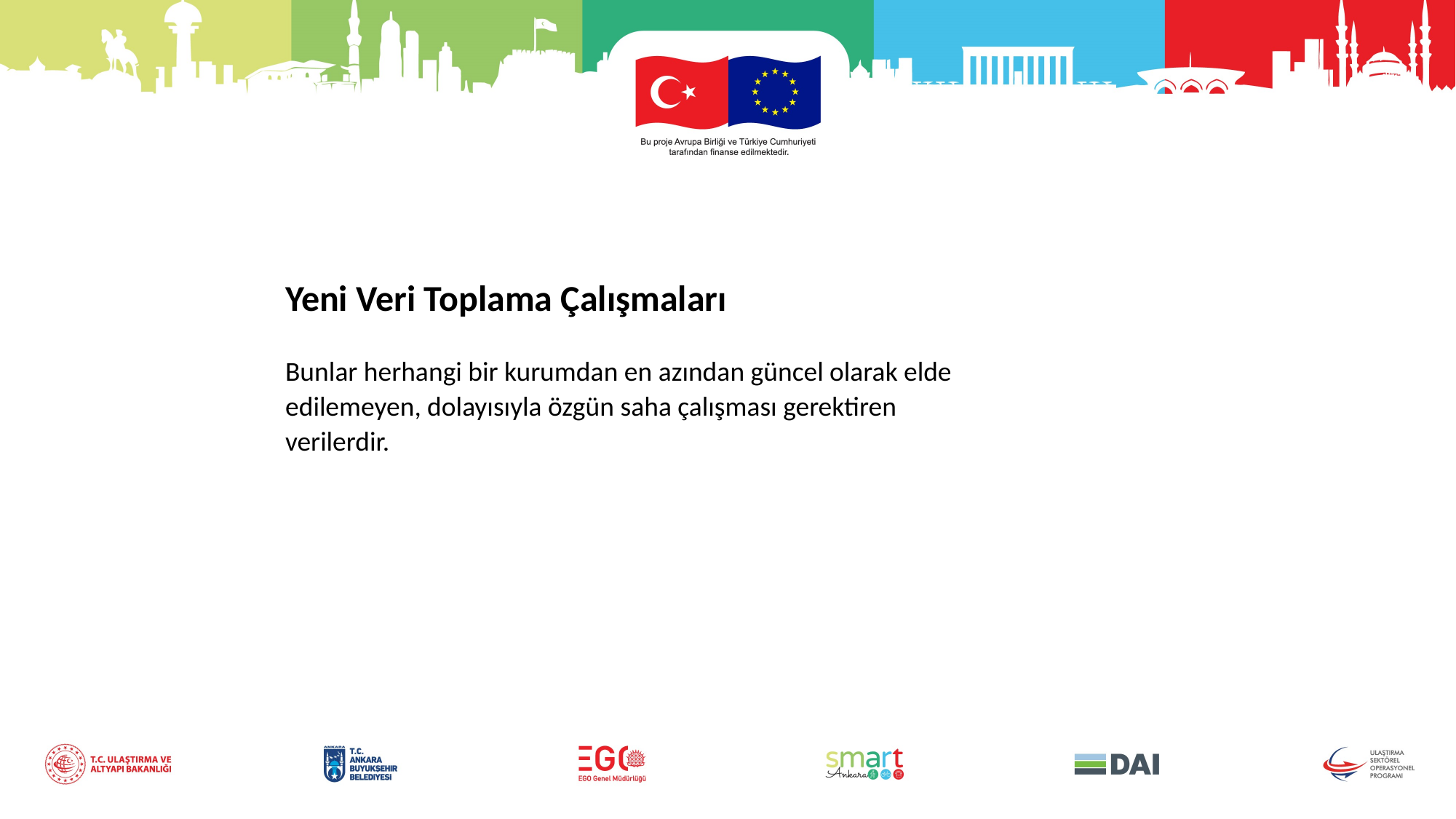

Yeni Veri Toplama Çalışmaları
Bunlar herhangi bir kurumdan en azından güncel olarak elde edilemeyen, dolayısıyla özgün saha çalışması gerektiren verilerdir.